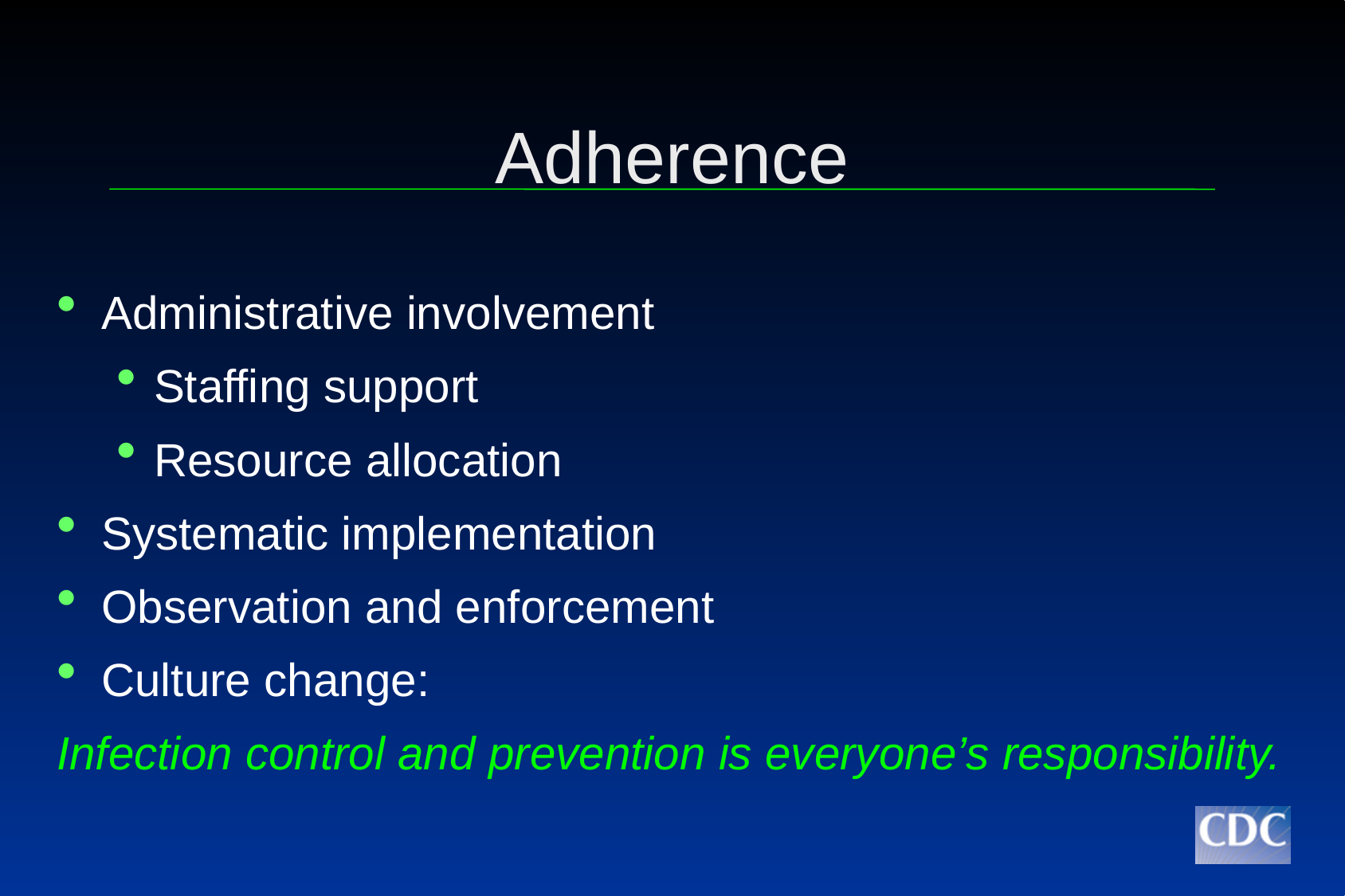

# Adherence

Administrative involvement
Staffing support
Resource allocation
Systematic implementation
Observation and enforcement
Culture change:
Infection control and prevention is everyone’s responsibility.